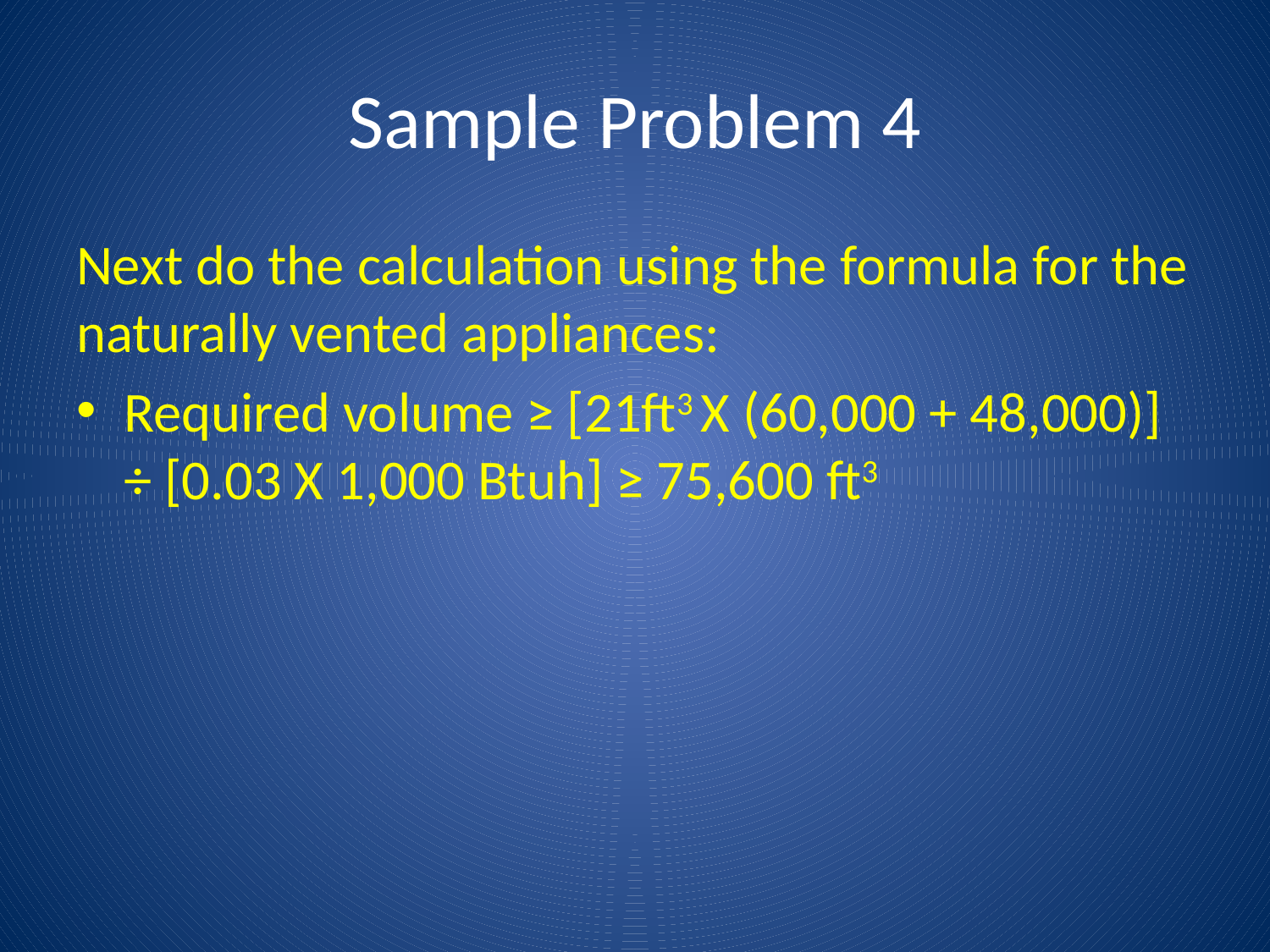

# Sample Problem 4
Next do the calculation using the formula for the naturally vented appliances:
Required volume ≥ [21ft3 X (60,000 + 48,000)] ÷ [0.03 X 1,000 Btuh] ≥ 75,600 ft3